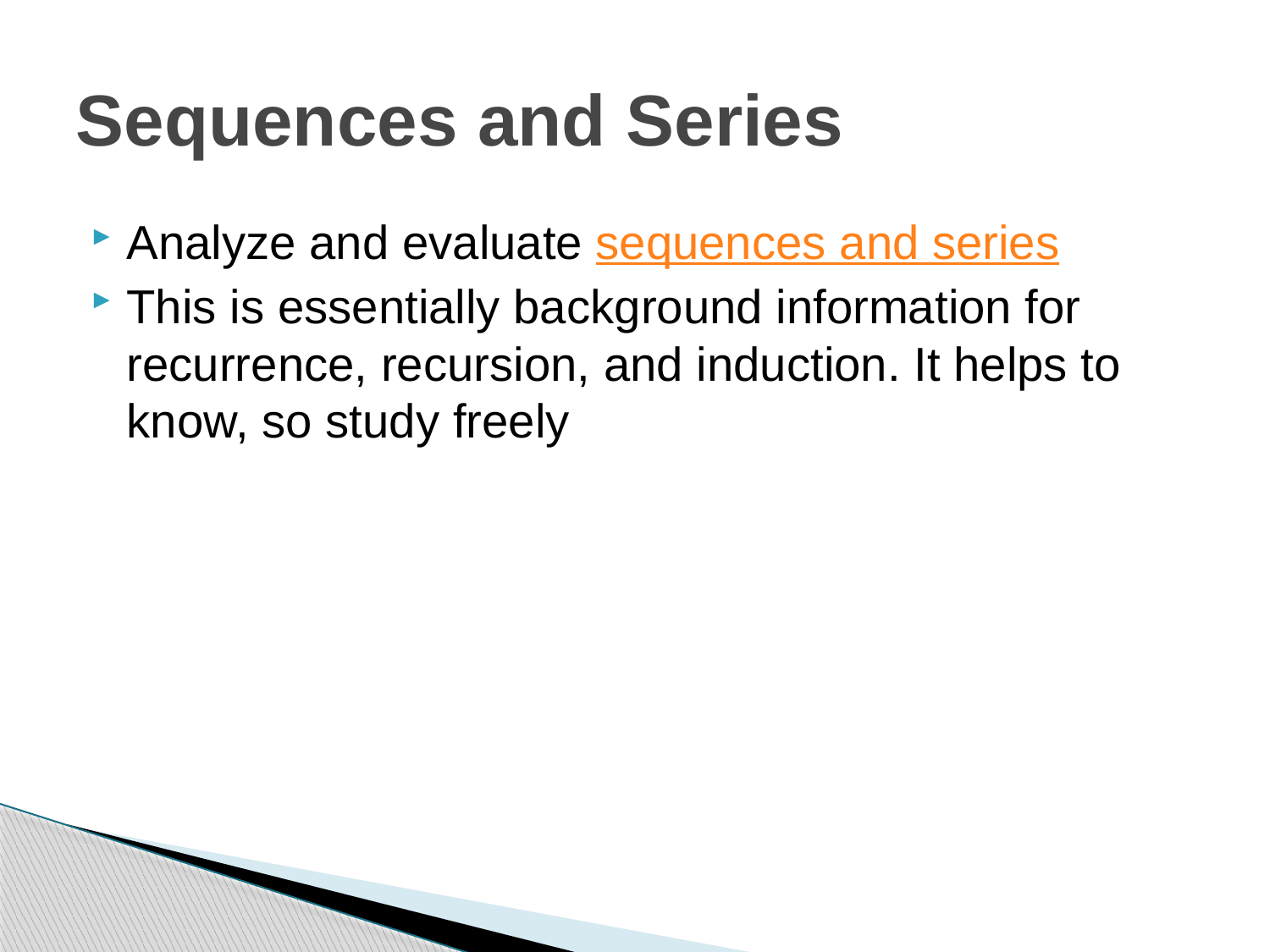

# Sequences and Series
Analyze and evaluate sequences and series
This is essentially background information for recurrence, recursion, and induction. It helps to know, so study freely